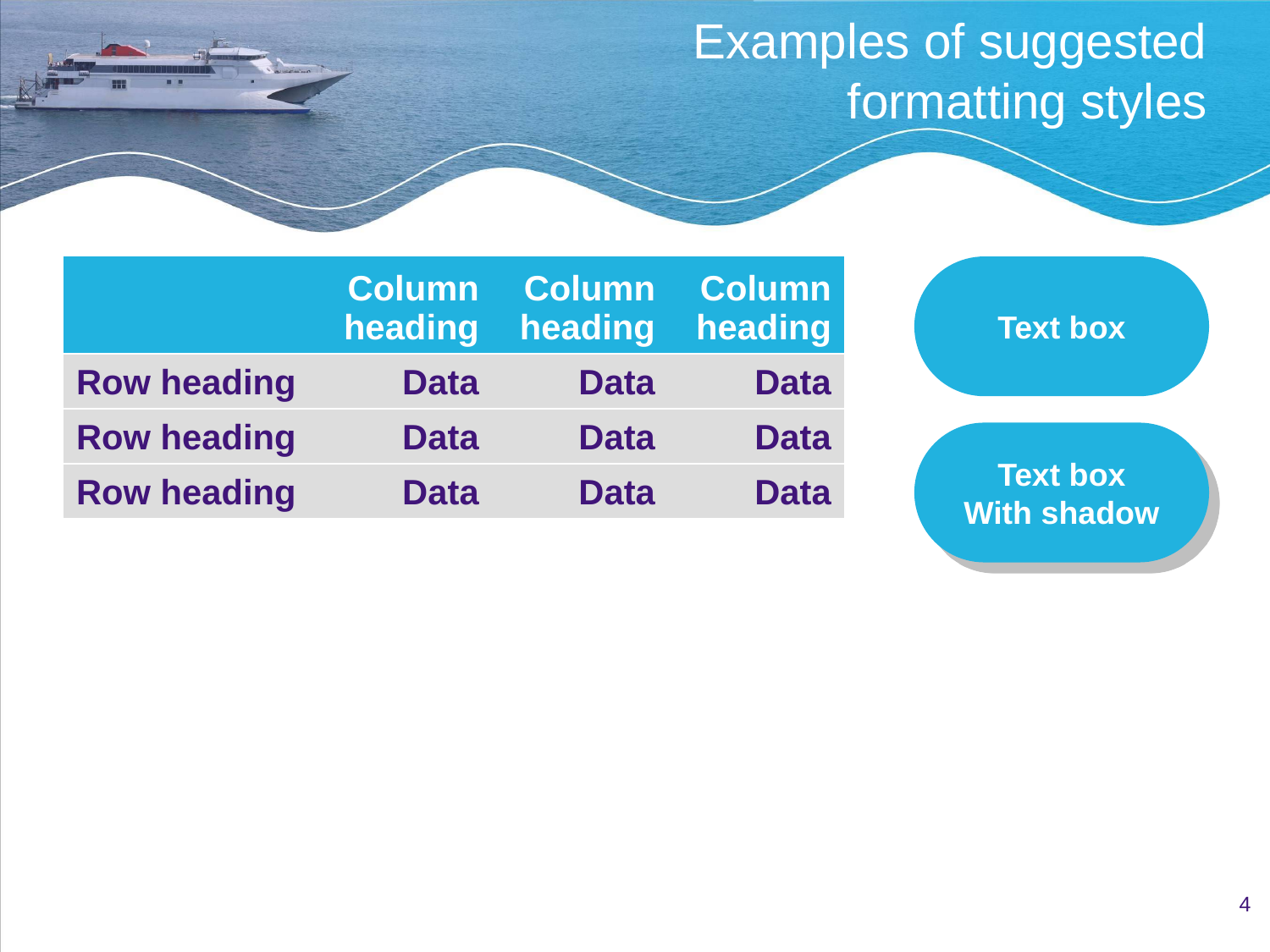

# Examples of suggested formatting styles
|  | Column heading | Column heading | Column heading |
| --- | --- | --- | --- |
| Row heading | Data | Data | Data |
| Row heading | Data | Data | Data |
| Row heading | Data | Data | Data |
Text box
Text box
With shadow
4